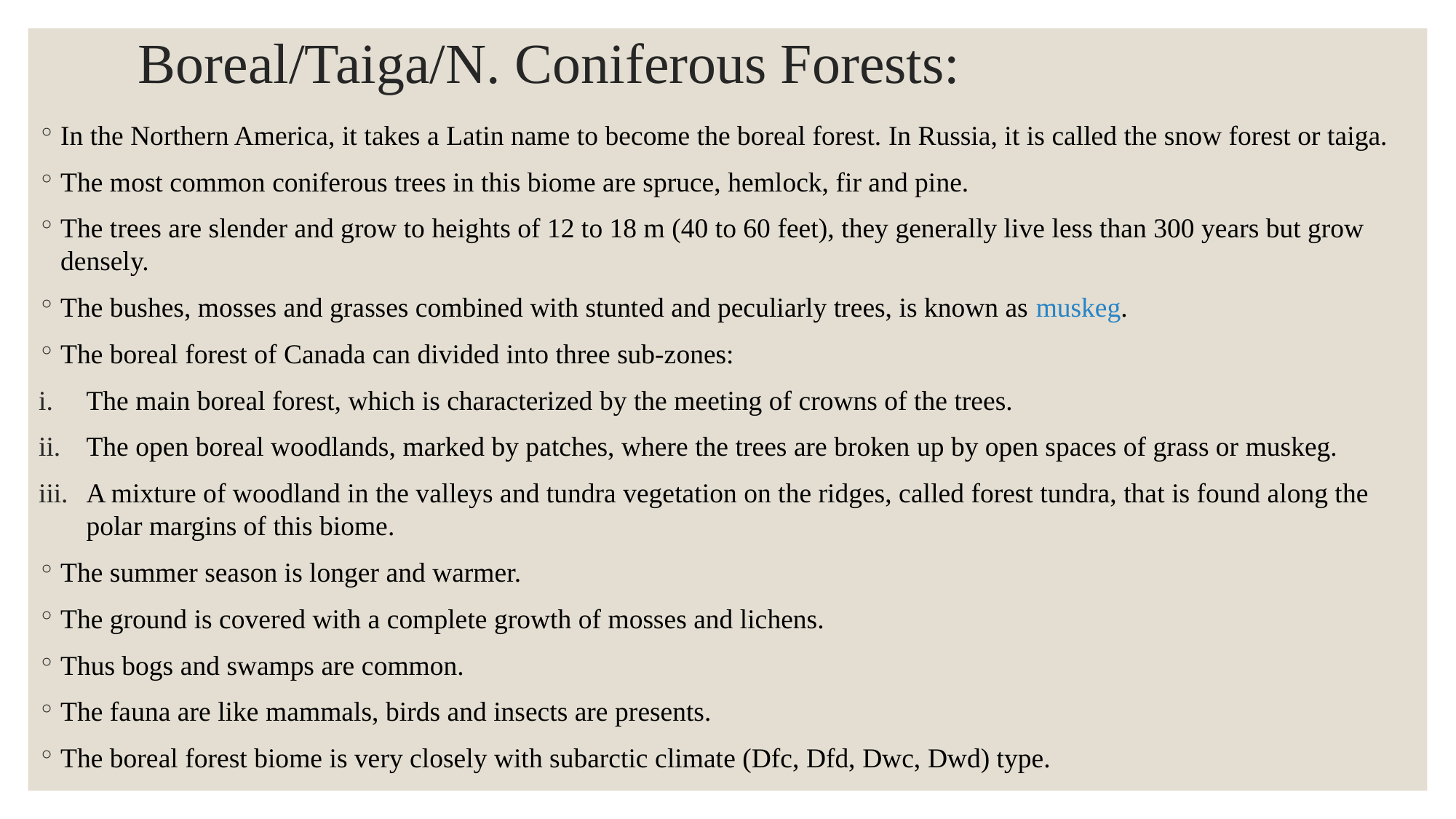

# Boreal/Taiga/N. Coniferous Forests:
In the Northern America, it takes a Latin name to become the boreal forest. In Russia, it is called the snow forest or taiga.
The most common coniferous trees in this biome are spruce, hemlock, fir and pine.
The trees are slender and grow to heights of 12 to 18 m (40 to 60 feet), they generally live less than 300 years but grow densely.
The bushes, mosses and grasses combined with stunted and peculiarly trees, is known as muskeg.
The boreal forest of Canada can divided into three sub-zones:
The main boreal forest, which is characterized by the meeting of crowns of the trees.
The open boreal woodlands, marked by patches, where the trees are broken up by open spaces of grass or muskeg.
A mixture of woodland in the valleys and tundra vegetation on the ridges, called forest tundra, that is found along the polar margins of this biome.
The summer season is longer and warmer.
The ground is covered with a complete growth of mosses and lichens.
Thus bogs and swamps are common.
The fauna are like mammals, birds and insects are presents.
The boreal forest biome is very closely with subarctic climate (Dfc, Dfd, Dwc, Dwd) type.